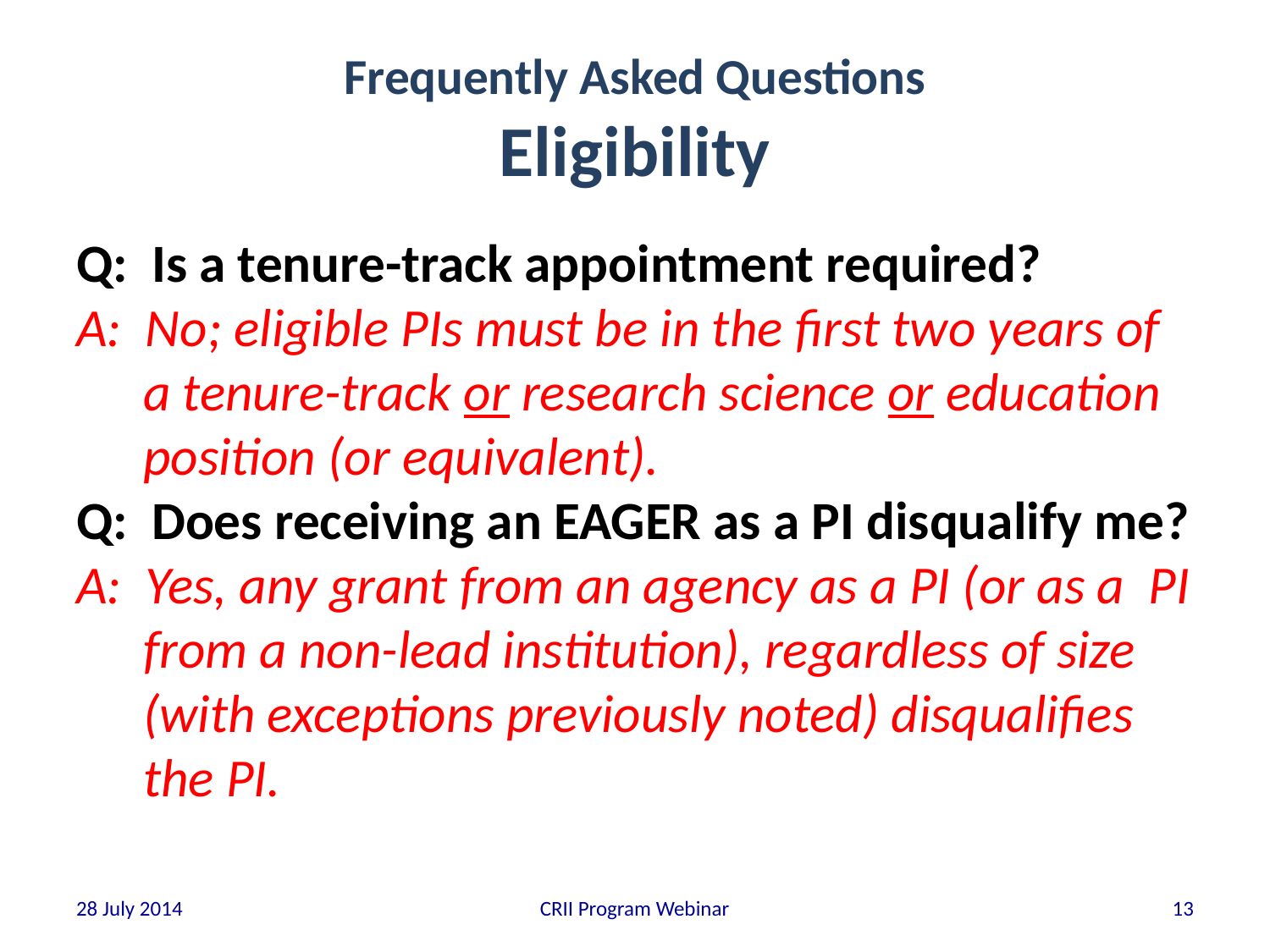

# Frequently Asked Questions Eligibility
Q:  Is a tenure-track appointment required?
A:  No; eligible PIs must be in the first two years of a tenure-track or research science or education position (or equivalent).
Q:  Does receiving an EAGER as a PI disqualify me?
A:  Yes, any grant from an agency as a PI (or as a  PI from a non-lead institution), regardless of size (with exceptions previously noted) disqualifies the PI.

28 July 2014
CRII Program Webinar
13